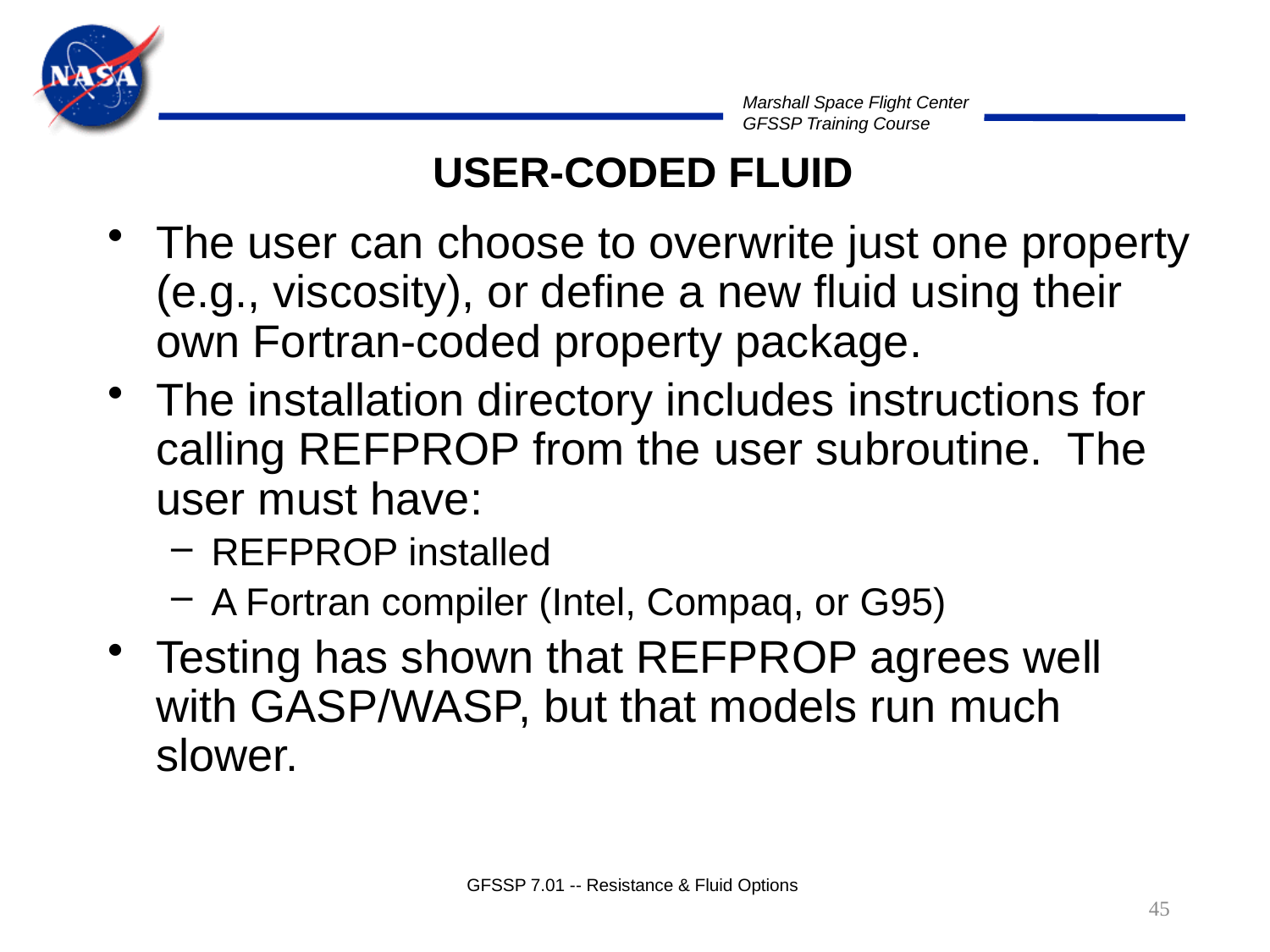

# USER-CODED FLUID
The user can choose to overwrite just one property (e.g., viscosity), or define a new fluid using their own Fortran-coded property package.
The installation directory includes instructions for calling REFPROP from the user subroutine.  The user must have:
REFPROP installed
A Fortran compiler (Intel, Compaq, or G95)
Testing has shown that REFPROP agrees well with GASP/WASP, but that models run much slower.

GFSSP 7.01 -- Resistance & Fluid Options
45